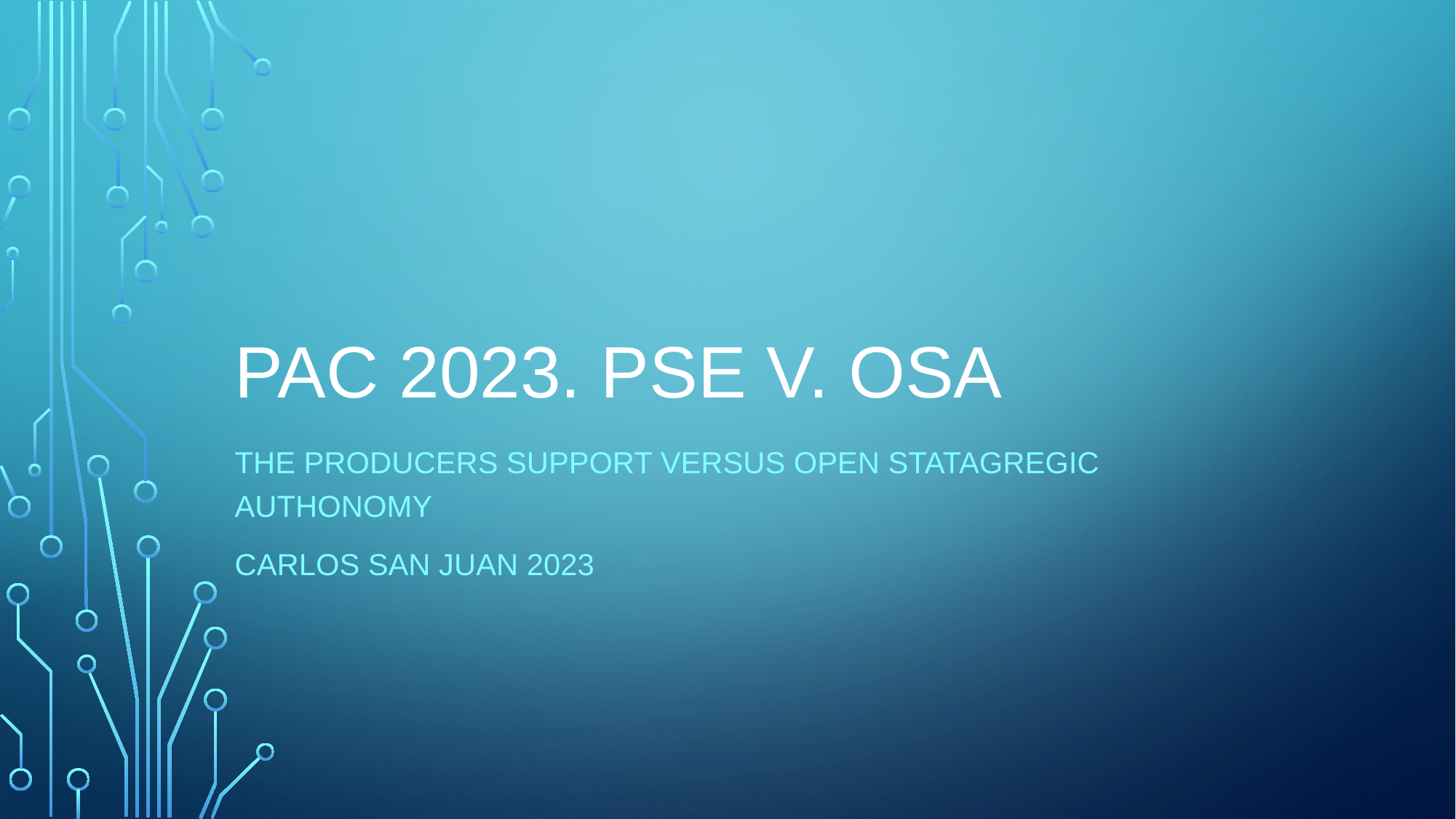

# PAC 2023. pse v. osa
THE PRODUCERS SUPPORT VERSUS OPEN STATAGREGIC AUTHONOMY
Carlos san juan 2023